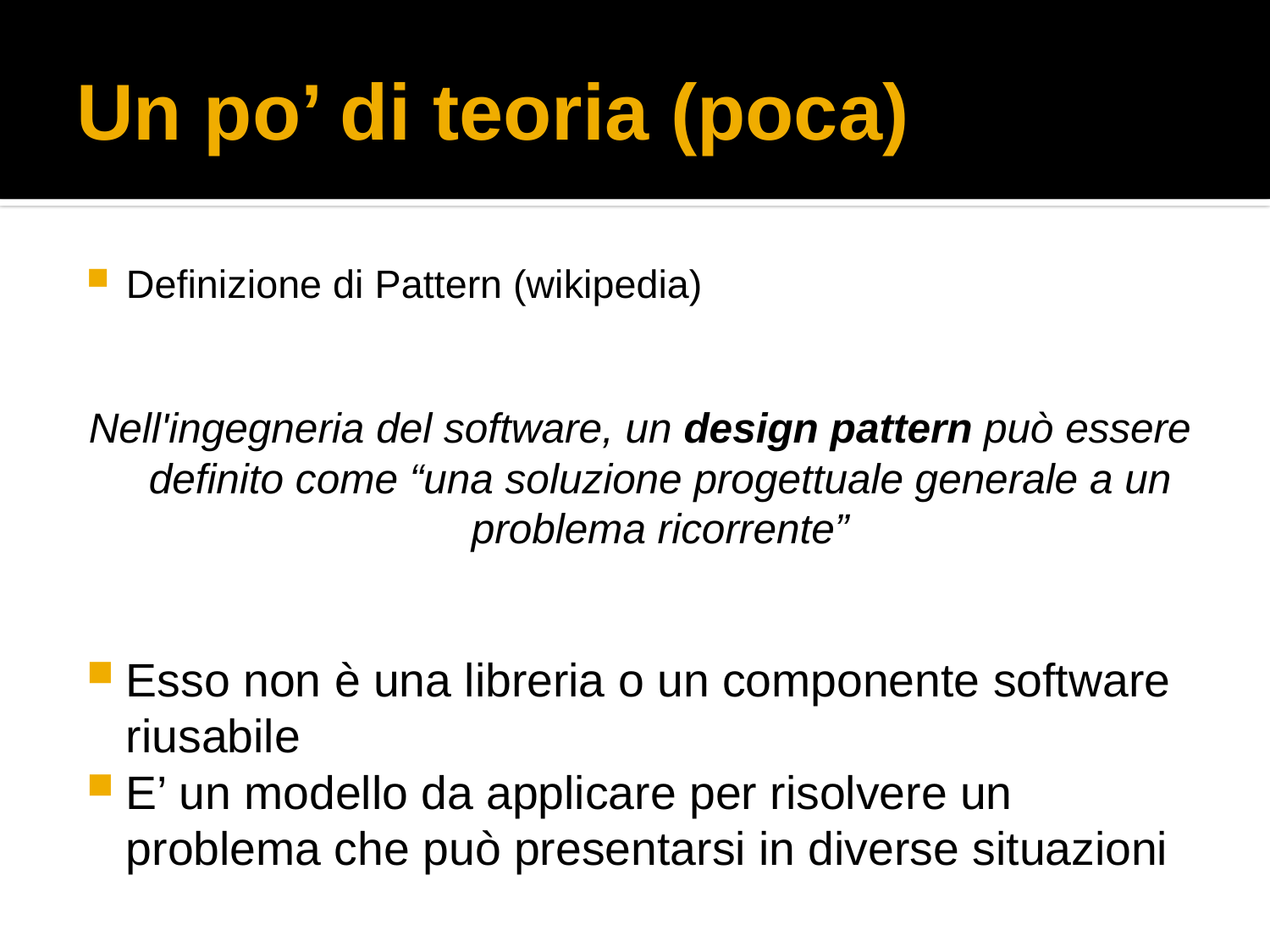

# Un po’ di teoria (poca)
Definizione di Pattern (wikipedia)

Nell'ingegneria del software, un design pattern può essere definito come “una soluzione progettuale generale a un problema ricorrente”

Esso non è una libreria o un componente software riusabile
E’ un modello da applicare per risolvere un problema che può presentarsi in diverse situazioni